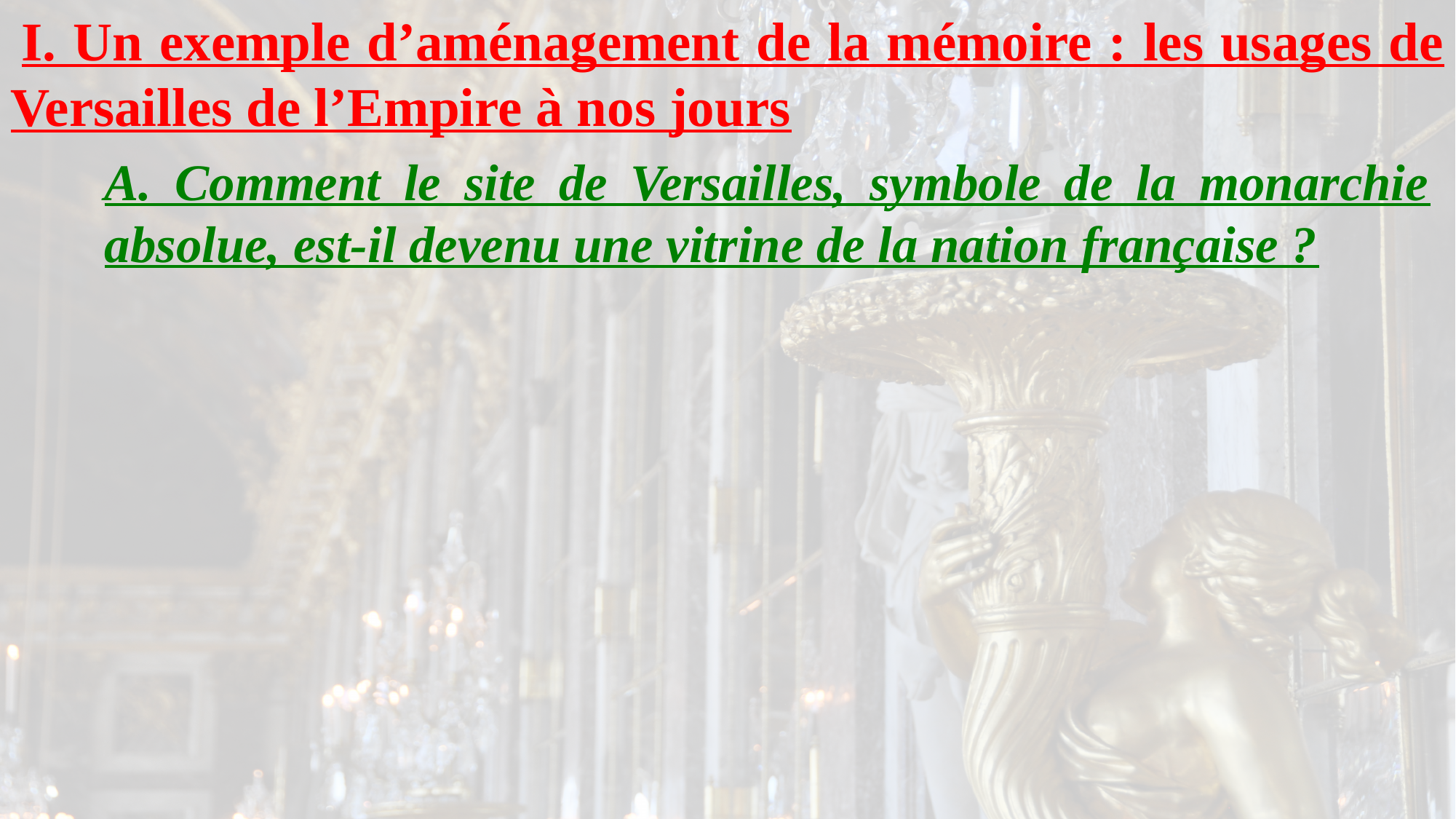

I. Un exemple d’aménagement de la mémoire : les usages de Versailles de l’Empire à nos jours
A. Comment le site de Versailles, symbole de la monarchie absolue, est-il devenu une vitrine de la nation française ?